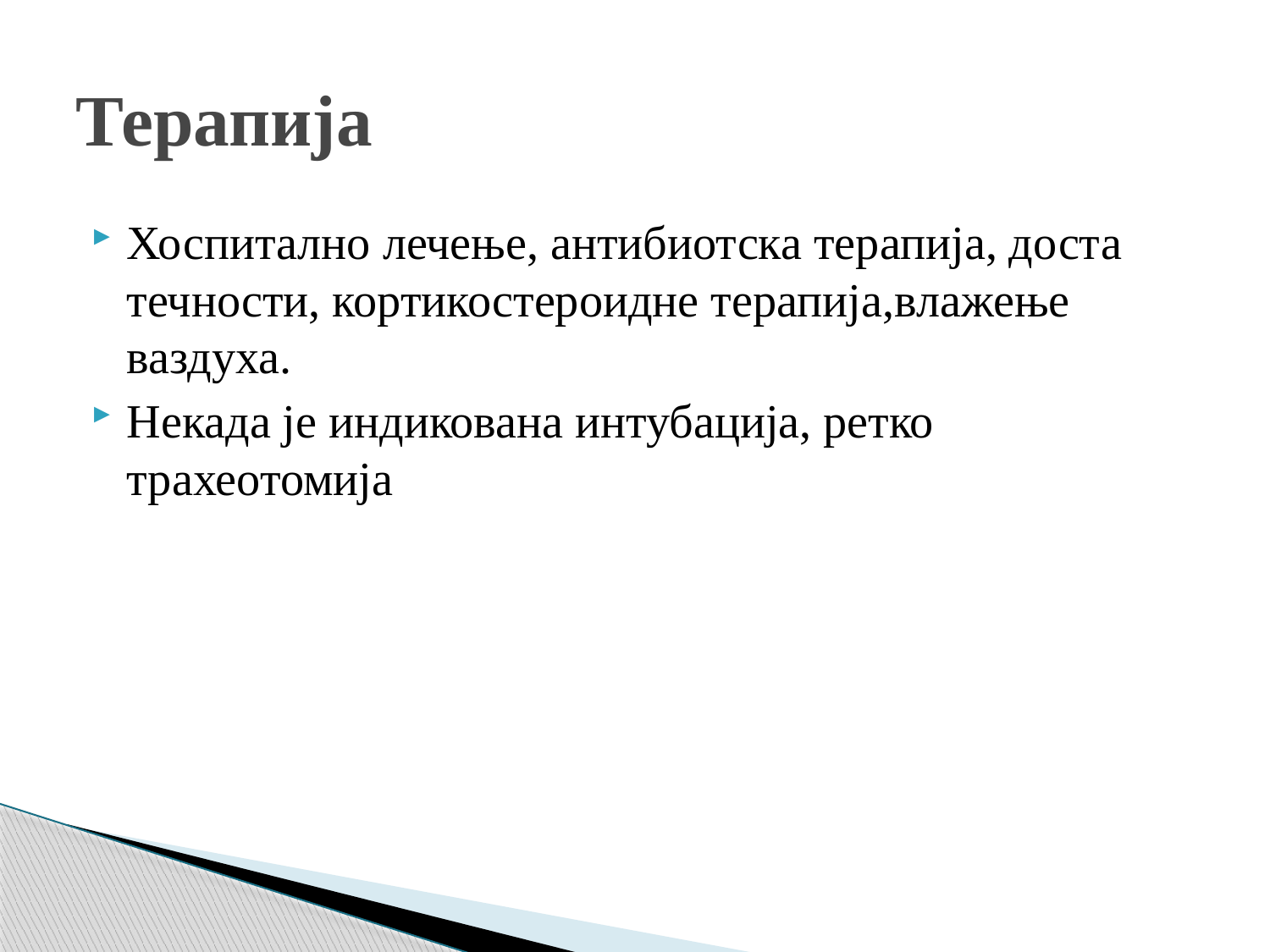

# Терапија
Хоспитално лечење, антибиотска терапија, доста течности, кортикостероидне терапија,влажење ваздуха.
Некада је индикована интубација, ретко трахеотомија